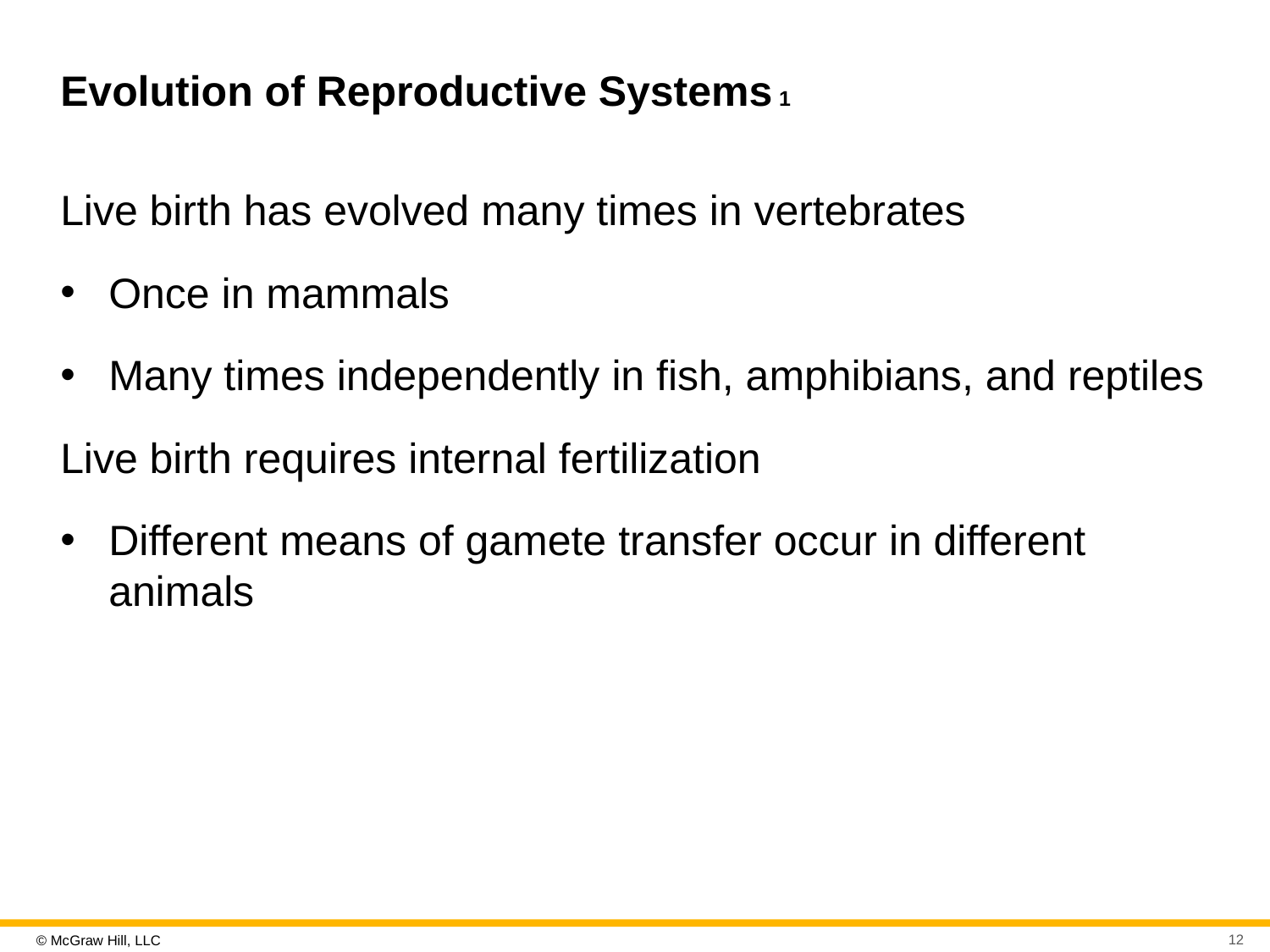

# Evolution of Reproductive Systems 1
Live birth has evolved many times in vertebrates
Once in mammals
Many times independently in fish, amphibians, and reptiles
Live birth requires internal fertilization
Different means of gamete transfer occur in different animals
12